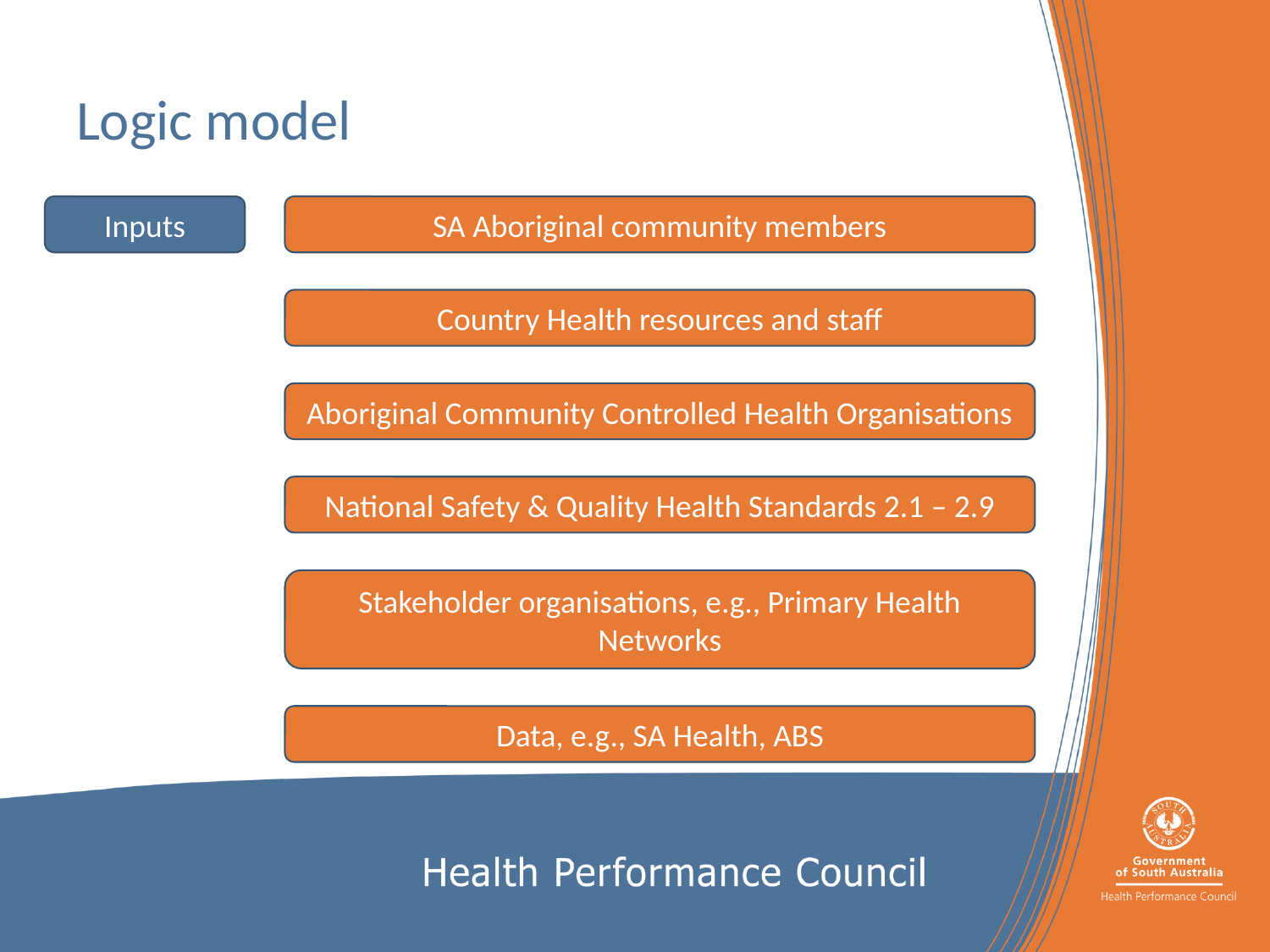

# Logic model
Inputs
SA Aboriginal community members
Country Health resources and staff
Aboriginal Community Controlled Health Organisations
National Safety & Quality Health Standards 2.1 – 2.9
Stakeholder organisations, e.g., Primary Health Networks
Data, e.g., SA Health, ABS